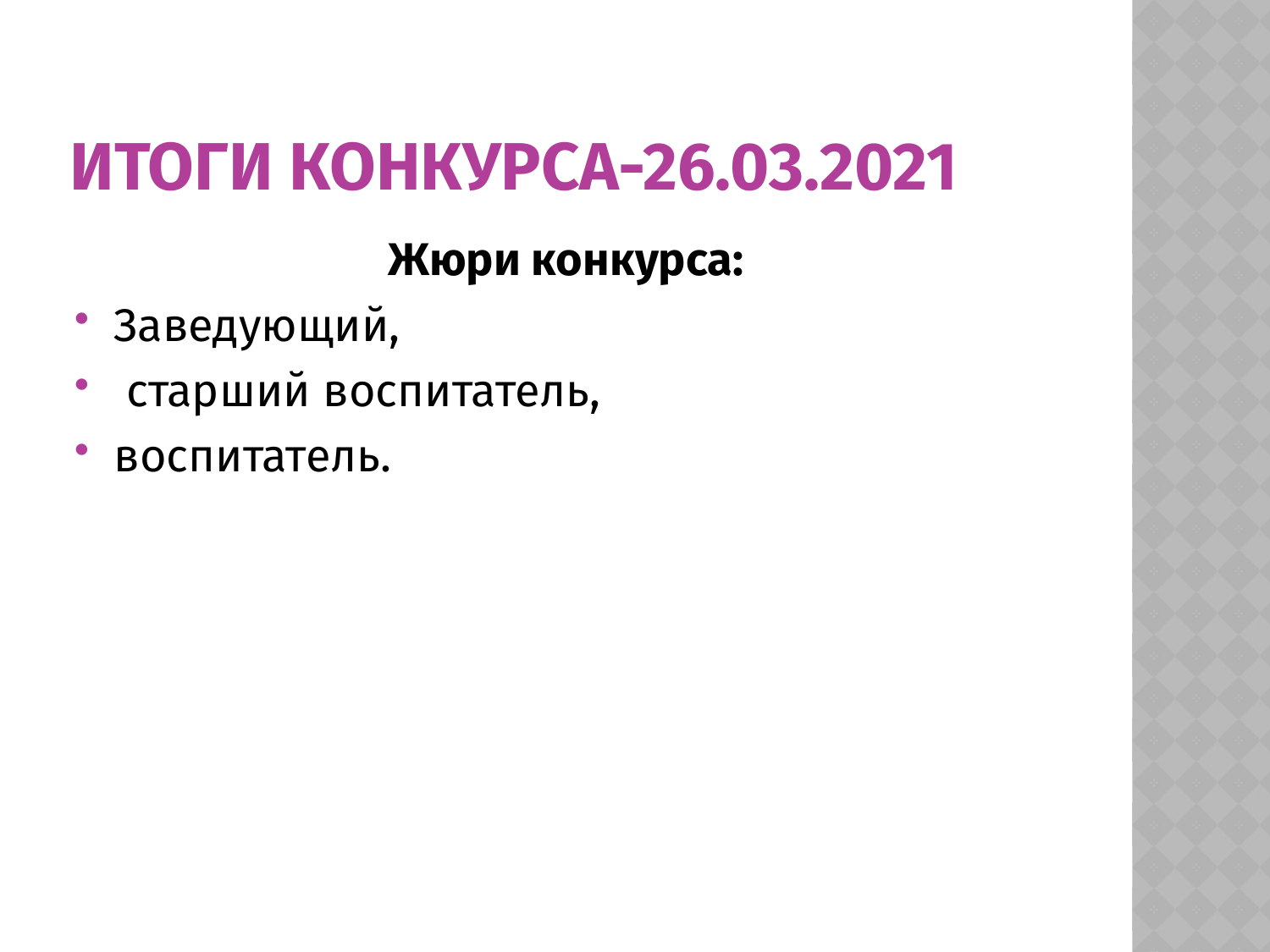

# Итоги конкурса-26.03.2021
Жюри конкурса:
Заведующий,
 старший воспитатель,
воспитатель.